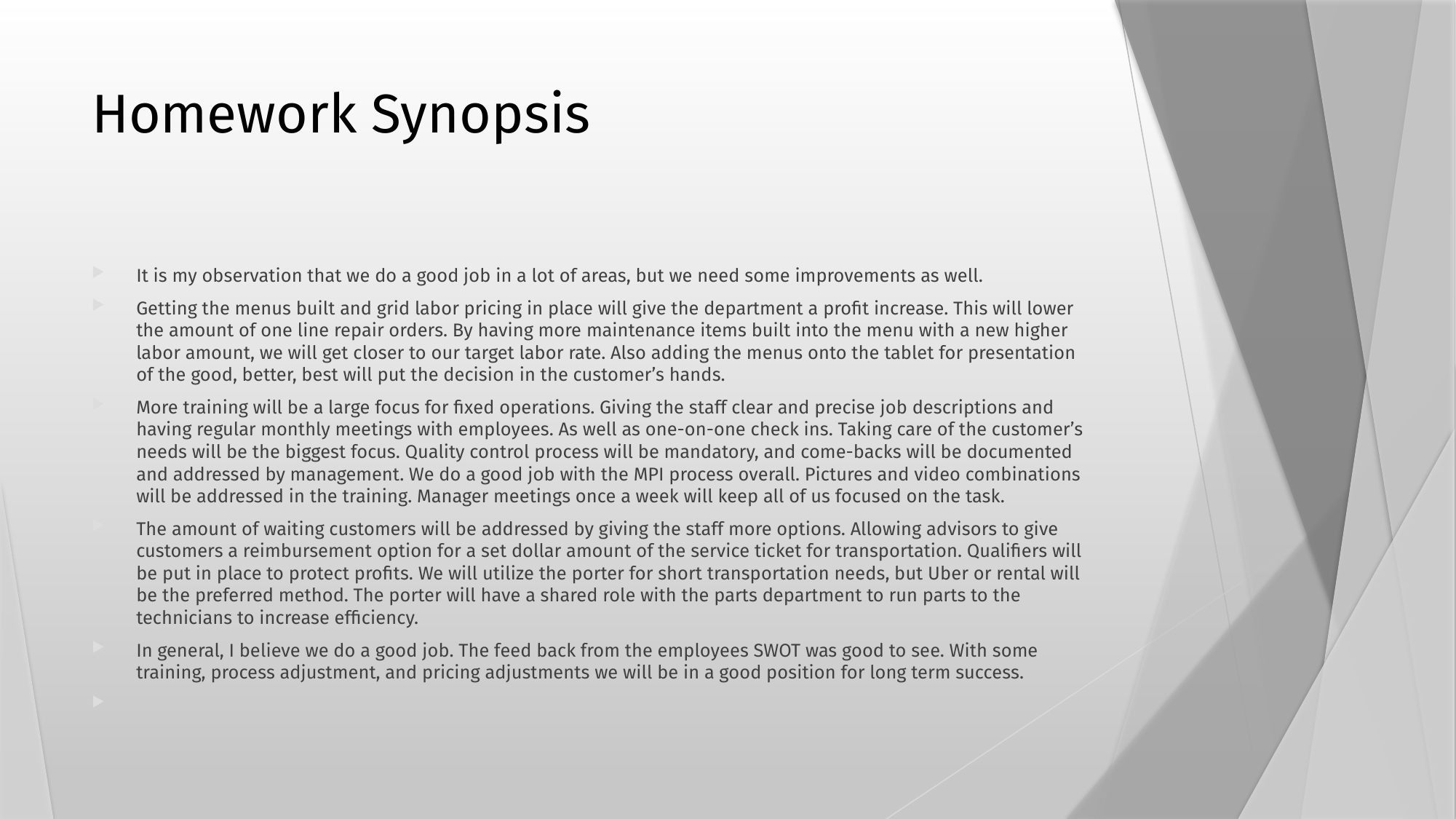

# Homework Synopsis
It is my observation that we do a good job in a lot of areas, but we need some improvements as well.
Getting the menus built and grid labor pricing in place will give the department a profit increase. This will lower the amount of one line repair orders. By having more maintenance items built into the menu with a new higher labor amount, we will get closer to our target labor rate. Also adding the menus onto the tablet for presentation of the good, better, best will put the decision in the customer’s hands.
More training will be a large focus for fixed operations. Giving the staff clear and precise job descriptions and having regular monthly meetings with employees. As well as one-on-one check ins. Taking care of the customer’s needs will be the biggest focus. Quality control process will be mandatory, and come-backs will be documented and addressed by management. We do a good job with the MPI process overall. Pictures and video combinations will be addressed in the training. Manager meetings once a week will keep all of us focused on the task.
The amount of waiting customers will be addressed by giving the staff more options. Allowing advisors to give customers a reimbursement option for a set dollar amount of the service ticket for transportation. Qualifiers will be put in place to protect profits. We will utilize the porter for short transportation needs, but Uber or rental will be the preferred method. The porter will have a shared role with the parts department to run parts to the technicians to increase efficiency.
In general, I believe we do a good job. The feed back from the employees SWOT was good to see. With some training, process adjustment, and pricing adjustments we will be in a good position for long term success.